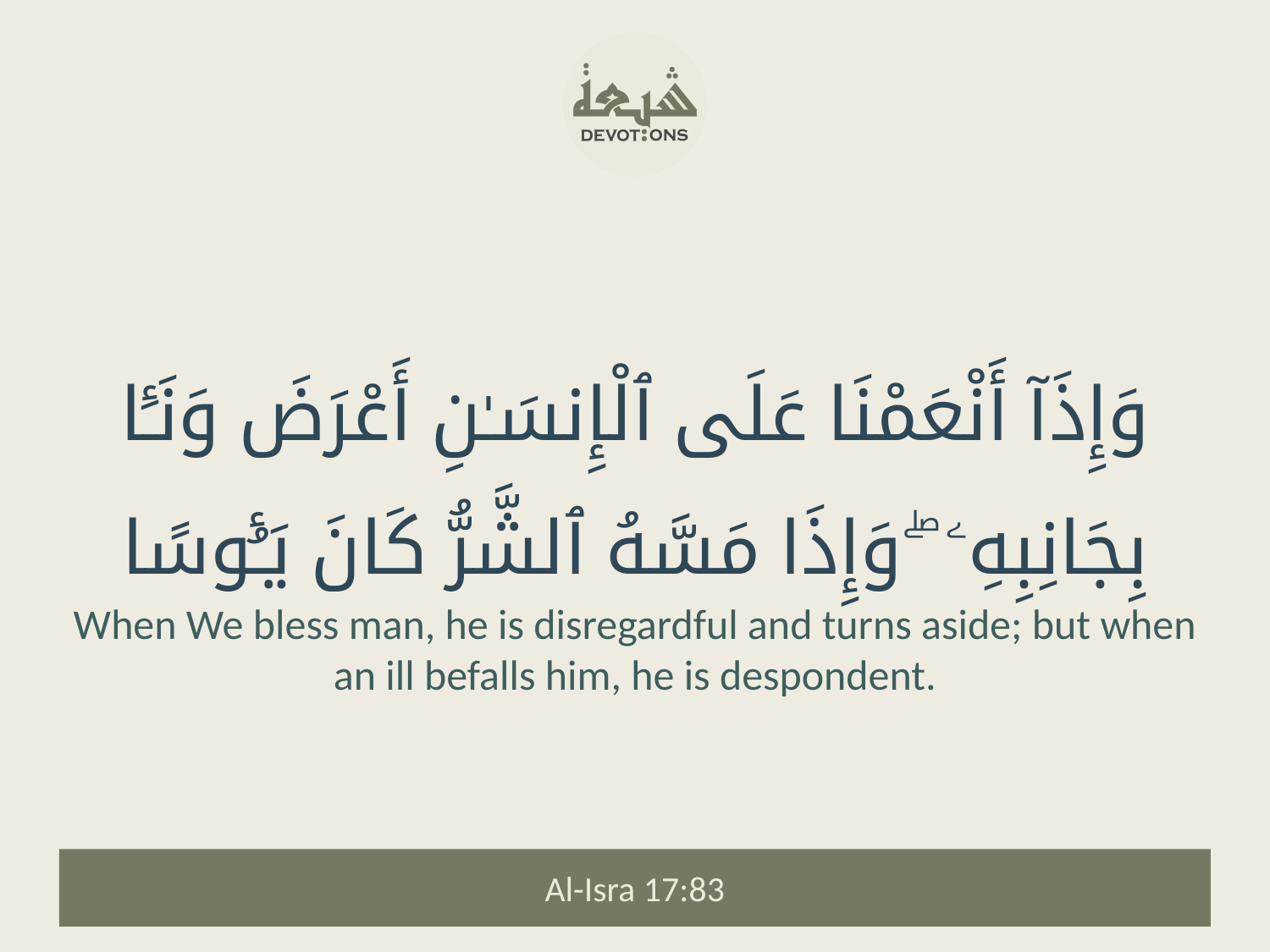

وَإِذَآ أَنْعَمْنَا عَلَى ٱلْإِنسَـٰنِ أَعْرَضَ وَنَـَٔا بِجَانِبِهِۦ ۖ وَإِذَا مَسَّهُ ٱلشَّرُّ كَانَ يَـُٔوسًا
When We bless man, he is disregardful and turns aside; but when an ill befalls him, he is despondent.
Al-Isra 17:83